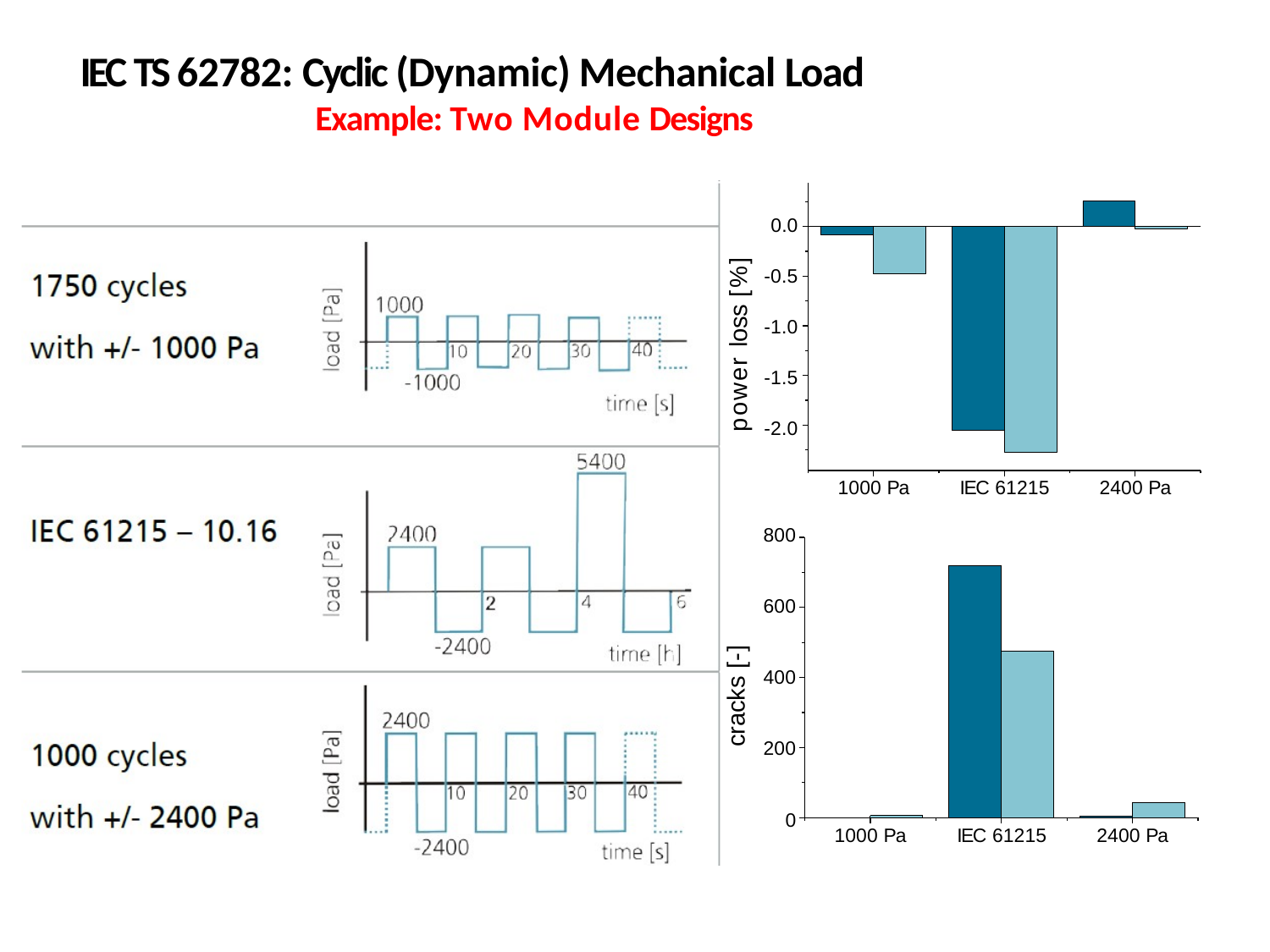

# IEC TS 62782: Cyclic (Dynamic) Mechanical Load                Example: Two Module Designs

0.0

-0.5

-1.0

-1.5

-2.0
power loss [%]
1000 Pa
IEC 61215
2400 Pa
800

600

400

200

0

cracks [-]
1000 Pa
IEC 61215
2400 Pa